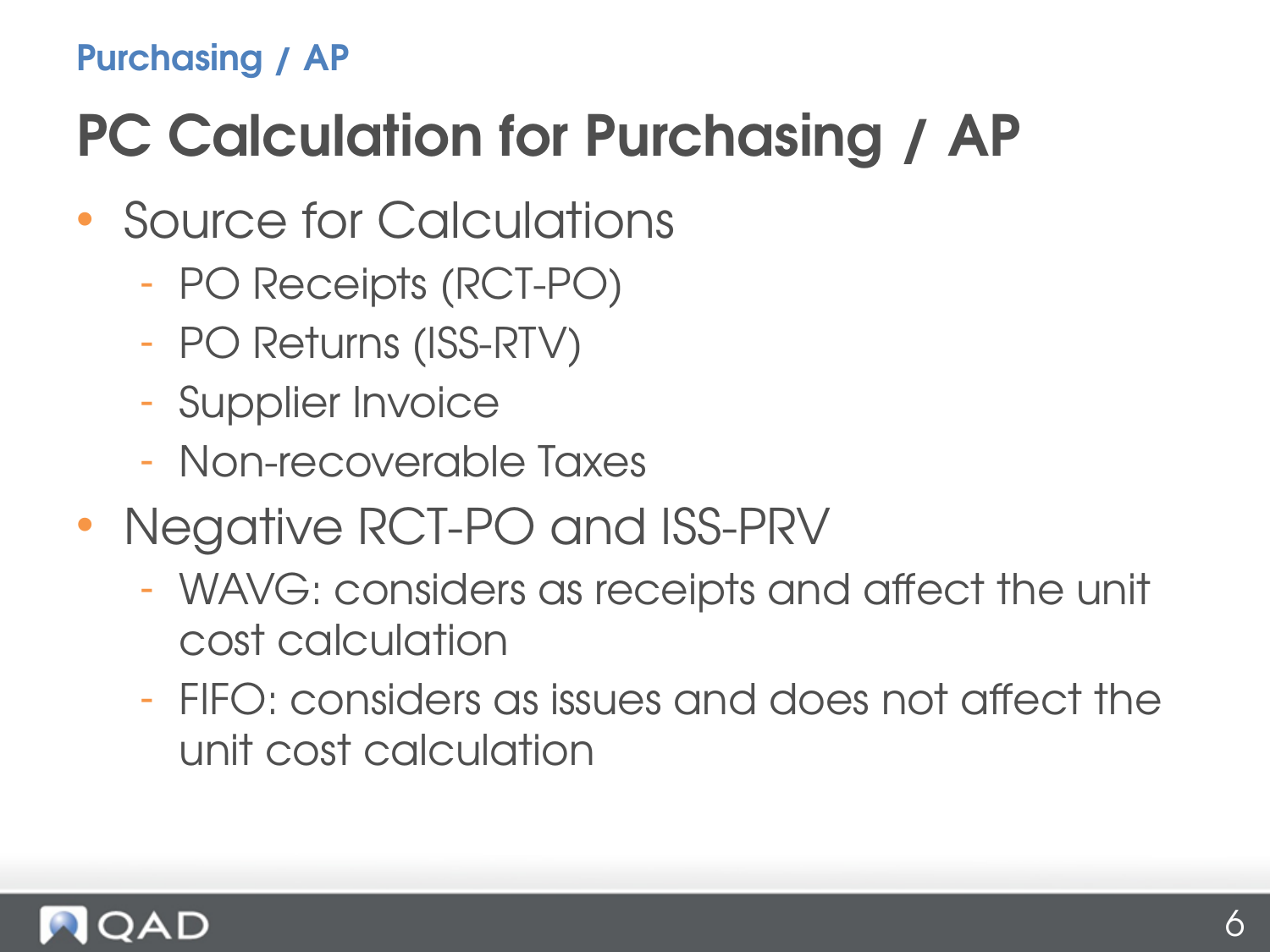

Purchasing / AP
# PC Calculation for Purchasing / AP
Source for Calculations
PO Receipts (RCT-PO)
PO Returns (ISS-RTV)
Supplier Invoice
Non-recoverable Taxes
Negative RCT-PO and ISS-PRV
WAVG: considers as receipts and affect the unit cost calculation
FIFO: considers as issues and does not affect the unit cost calculation
6